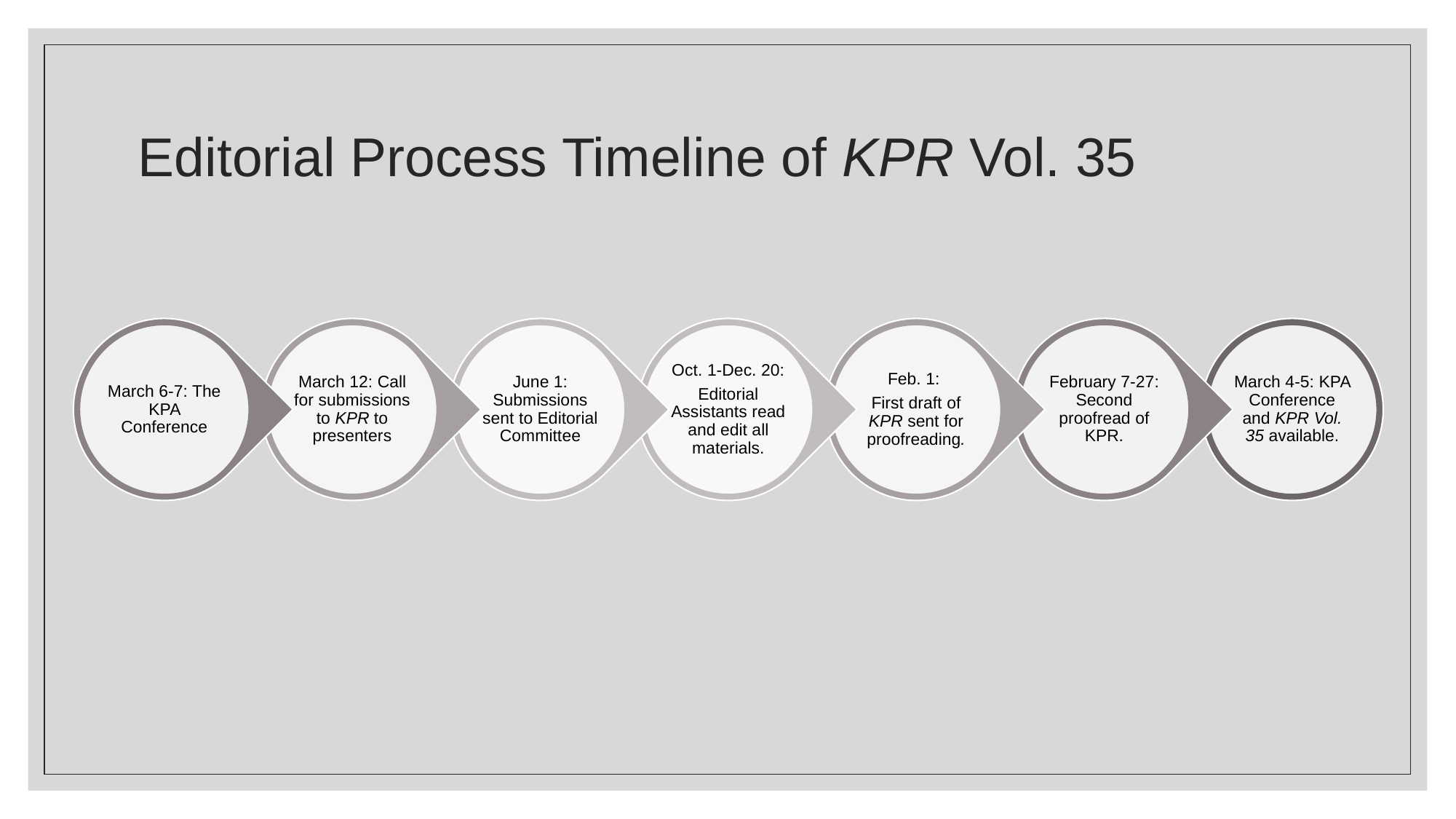

# Editorial Process Timeline of KPR Vol. 35
March 4-5: KPA Conference and KPR Vol. 35 available.
February 7-27: Second proofread of KPR.
Feb. 1:
First draft of KPR sent for proofreading.
Oct. 1-Dec. 20:
Editorial Assistants read and edit all materials.
June 1: Submissions sent to Editorial Committee
March 12: Call for submissions to KPR to presenters
March 6-7: The KPA Conference